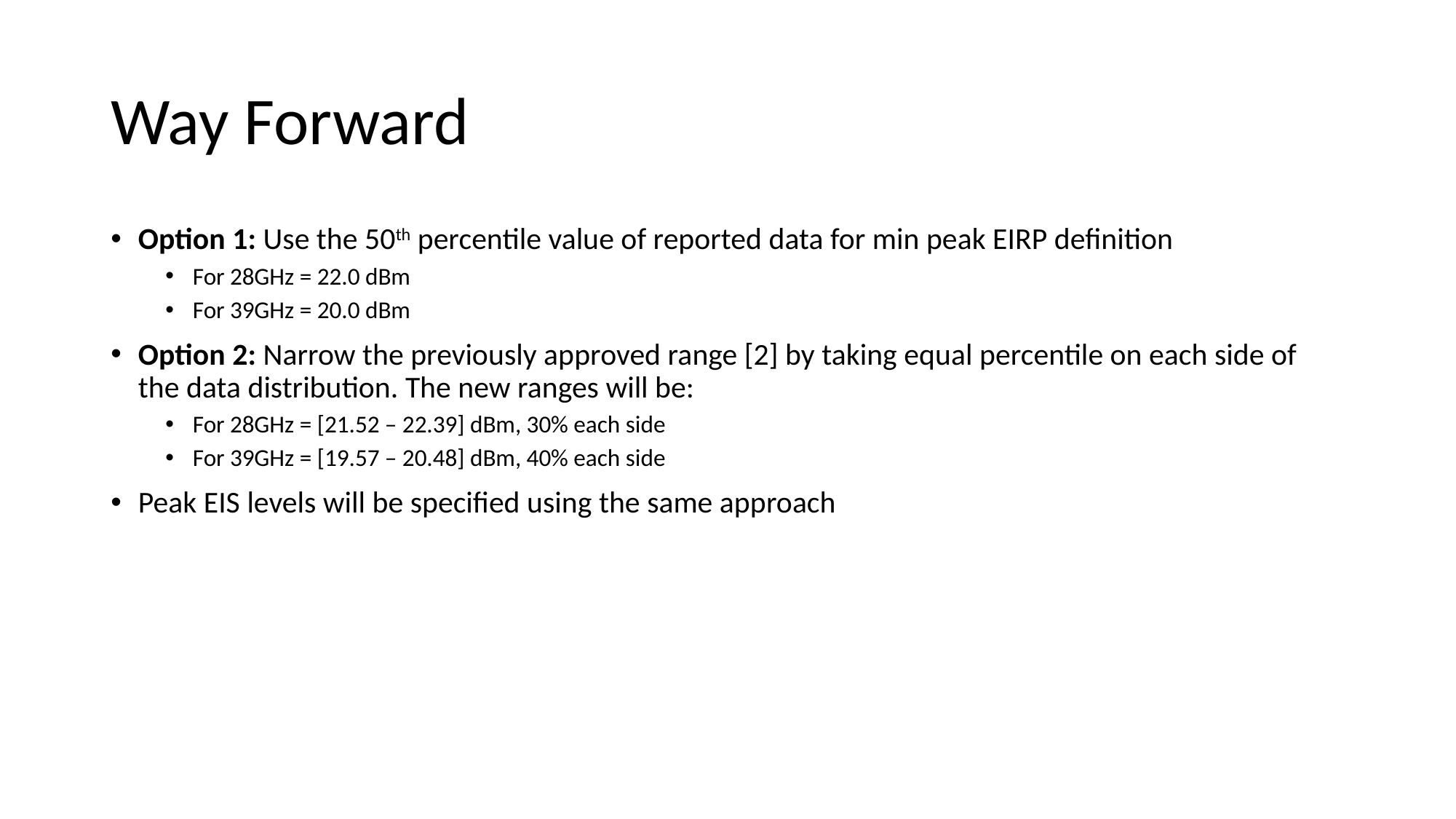

# Way Forward
Option 1: Use the 50th percentile value of reported data for min peak EIRP definition
For 28GHz = 22.0 dBm
For 39GHz = 20.0 dBm
Option 2: Narrow the previously approved range [2] by taking equal percentile on each side of the data distribution. The new ranges will be:
For 28GHz = [21.52 – 22.39] dBm, 30% each side
For 39GHz = [19.57 – 20.48] dBm, 40% each side
Peak EIS levels will be specified using the same approach